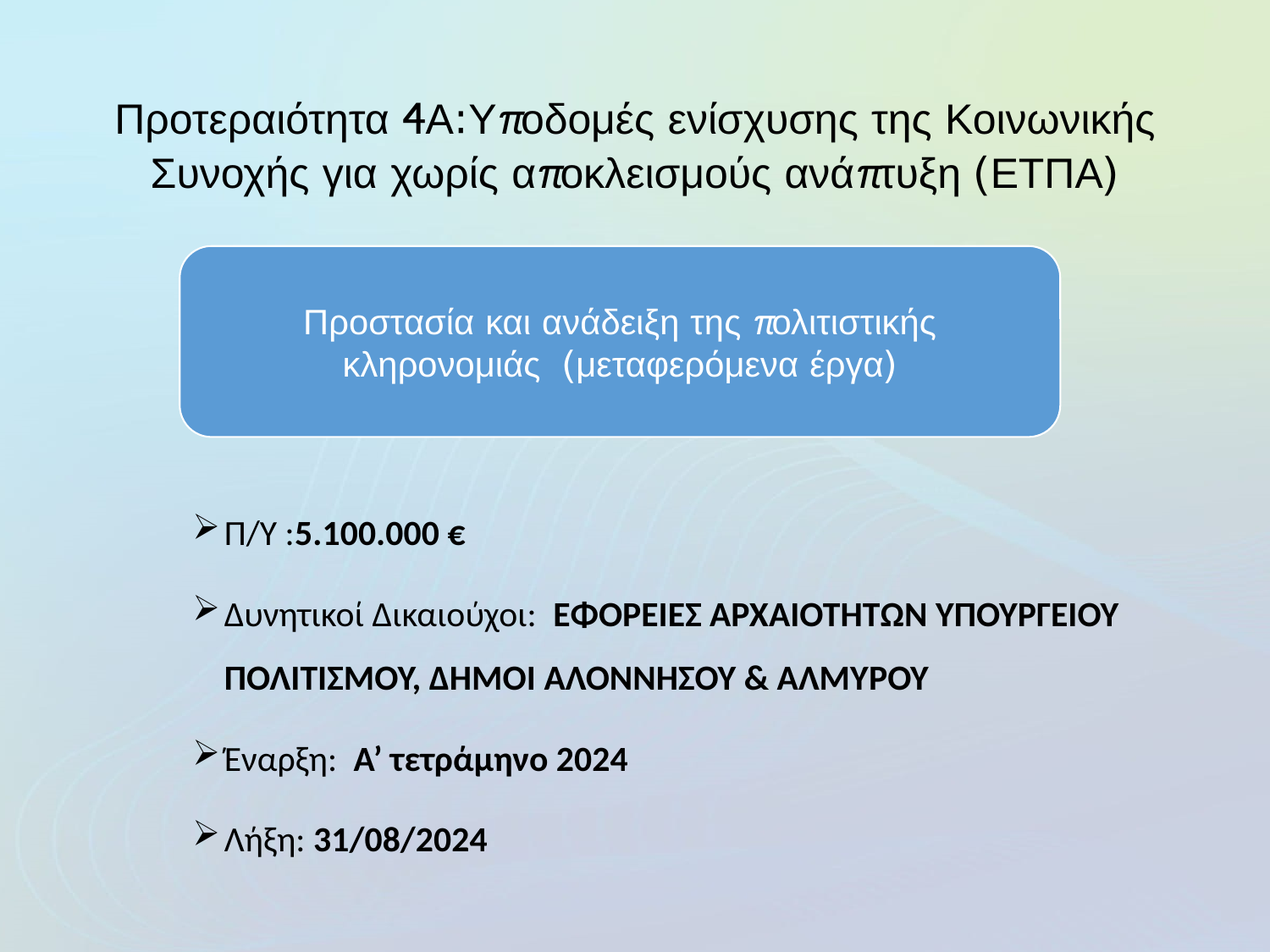

# Προτεραιότητα 4Α:Υποδομές ενίσχυσης της Κοινωνικής Συνοχής για χωρίς αποκλεισμούς ανάπτυξη (ΕΤΠΑ)

Προστασία και ανάδειξη της πολιτιστικής κληρονομιάς  (μεταφερόμενα έργα)
Π/Υ :5.100.000 €
Δυνητικοί Δικαιούχοι:  ΕΦΟΡΕΙΕΣ ΑΡΧΑΙΟΤΗΤΩΝ ΥΠΟΥΡΓΕΙΟΥ ΠΟΛΙΤΙΣΜΟΥ, ΔΗΜΟΙ ΑΛΟΝΝΗΣΟΥ & ΑΛΜΥΡΟΥ
Έναρξη:  Α’ τετράμηνο 2024
Λήξη: 31/08/2024